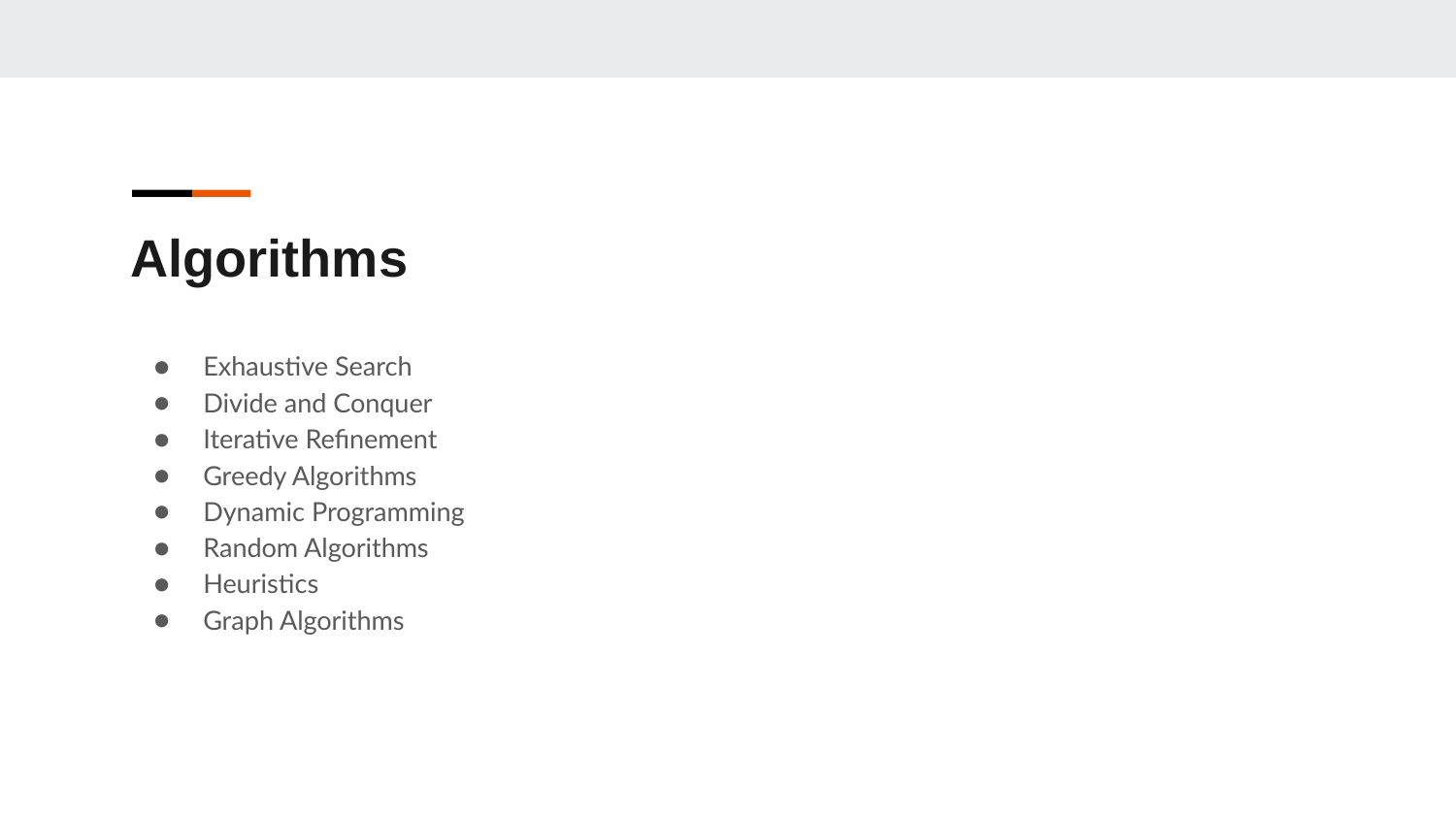

Algorithms
Exhaustive Search
Divide and Conquer
Iterative Refinement
Greedy Algorithms
Dynamic Programming
Random Algorithms
Heuristics
Graph Algorithms